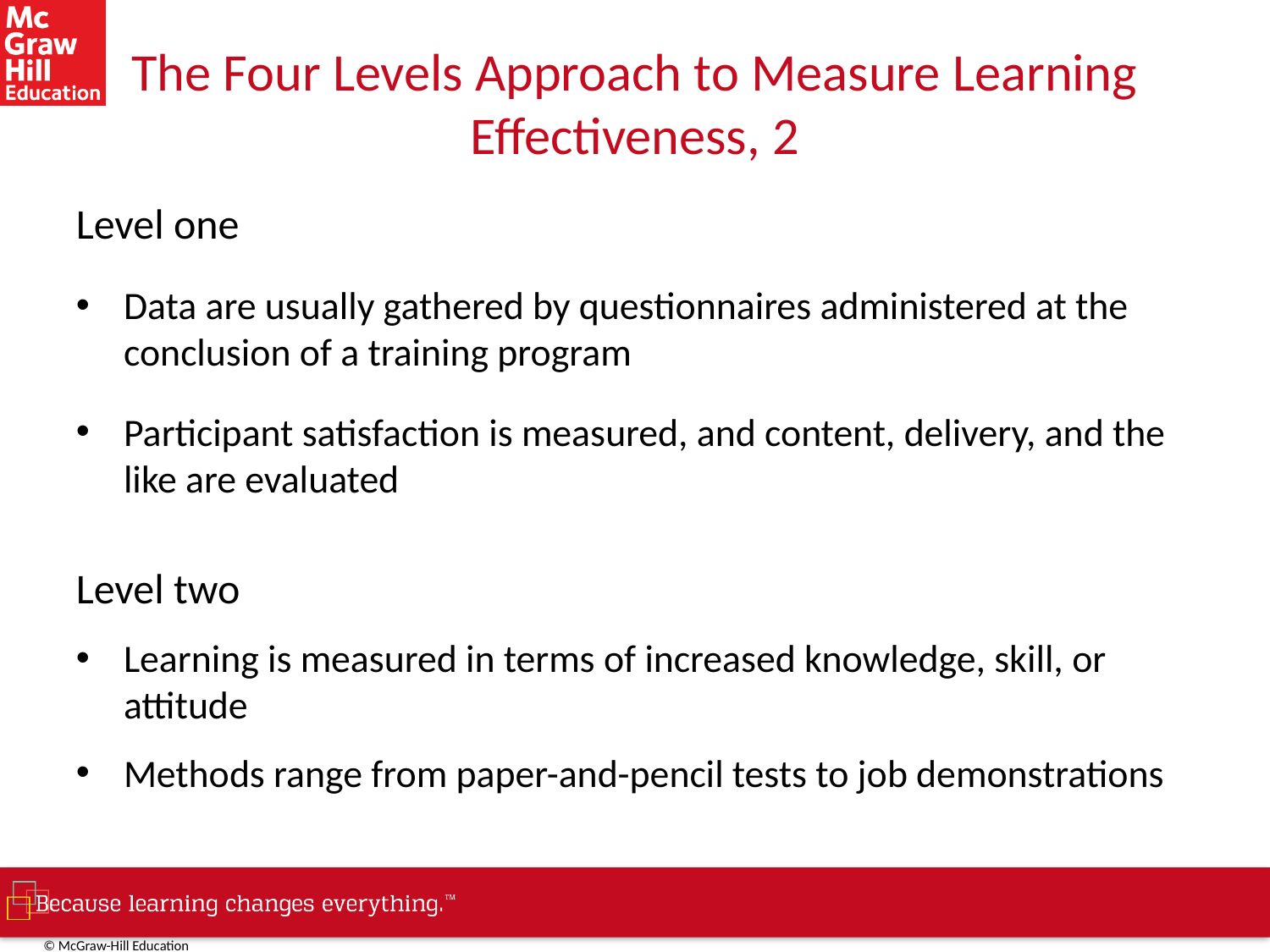

# The Four Levels Approach to Measure Learning Effectiveness, 2
Level one
Data are usually gathered by questionnaires administered at the conclusion of a training program
Participant satisfaction is measured, and content, delivery, and the like are evaluated

Level two
Learning is measured in terms of increased knowledge, skill, or attitude
Methods range from paper-and-pencil tests to job demonstrations